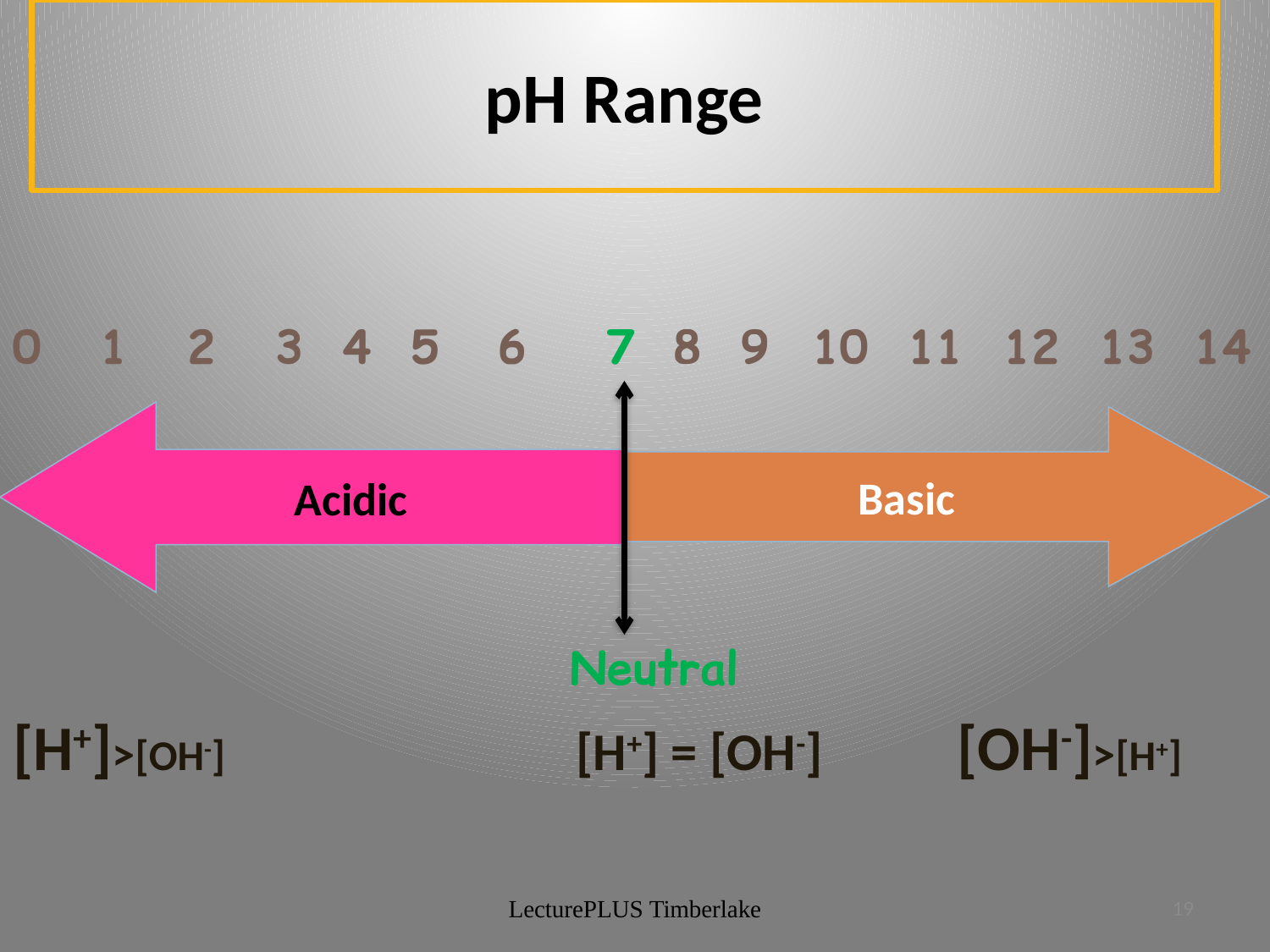

# pH Range

0   1   2   3  4  5   6    7  8  9  10  11  12  13  14

  Neutral
[H+]>[OH-]		             [H+] = [OH-]             [OH-]>[H+]

Acidic
Basic
LecturePLUS Timberlake
19